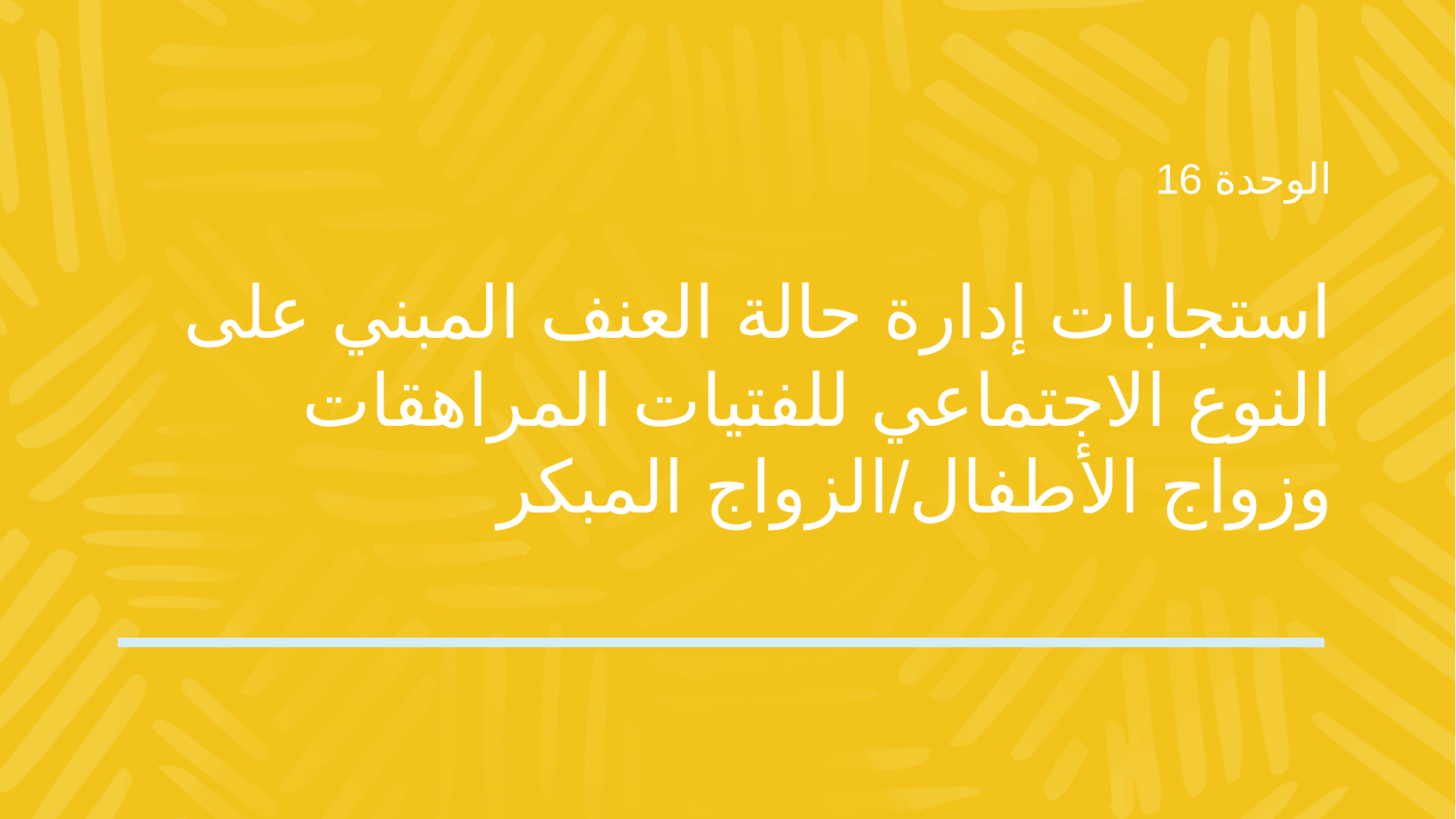

الوحدة 16
# استجابات إدارة حالة العنف المبني على النوع الاجتماعي للفتيات المراهقات وزواج الأطفال/الزواج المبكر